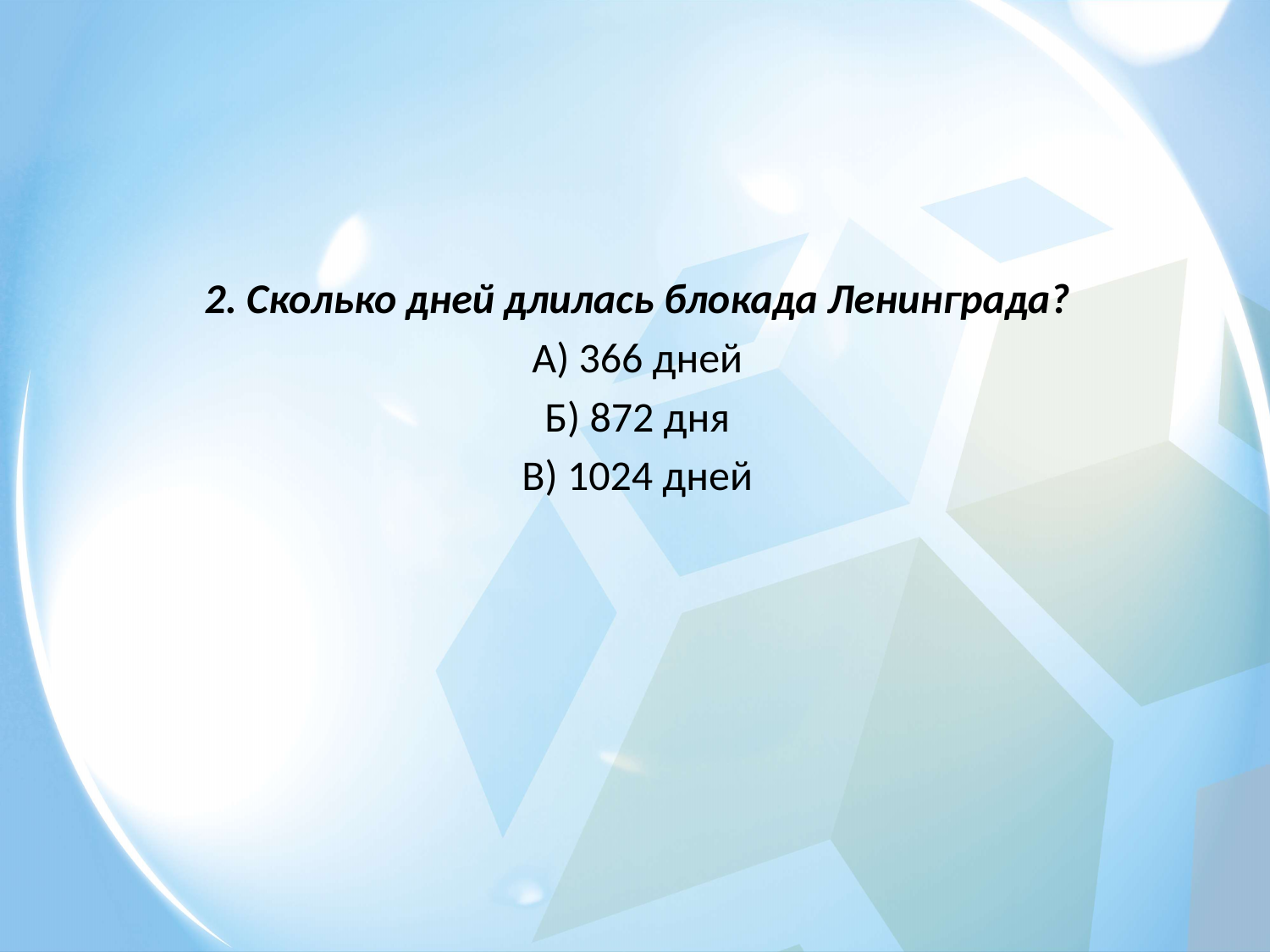

2. Сколько дней длилась блокада Ленинграда?
А) 366 дней
Б) 872 дня
В) 1024 дней